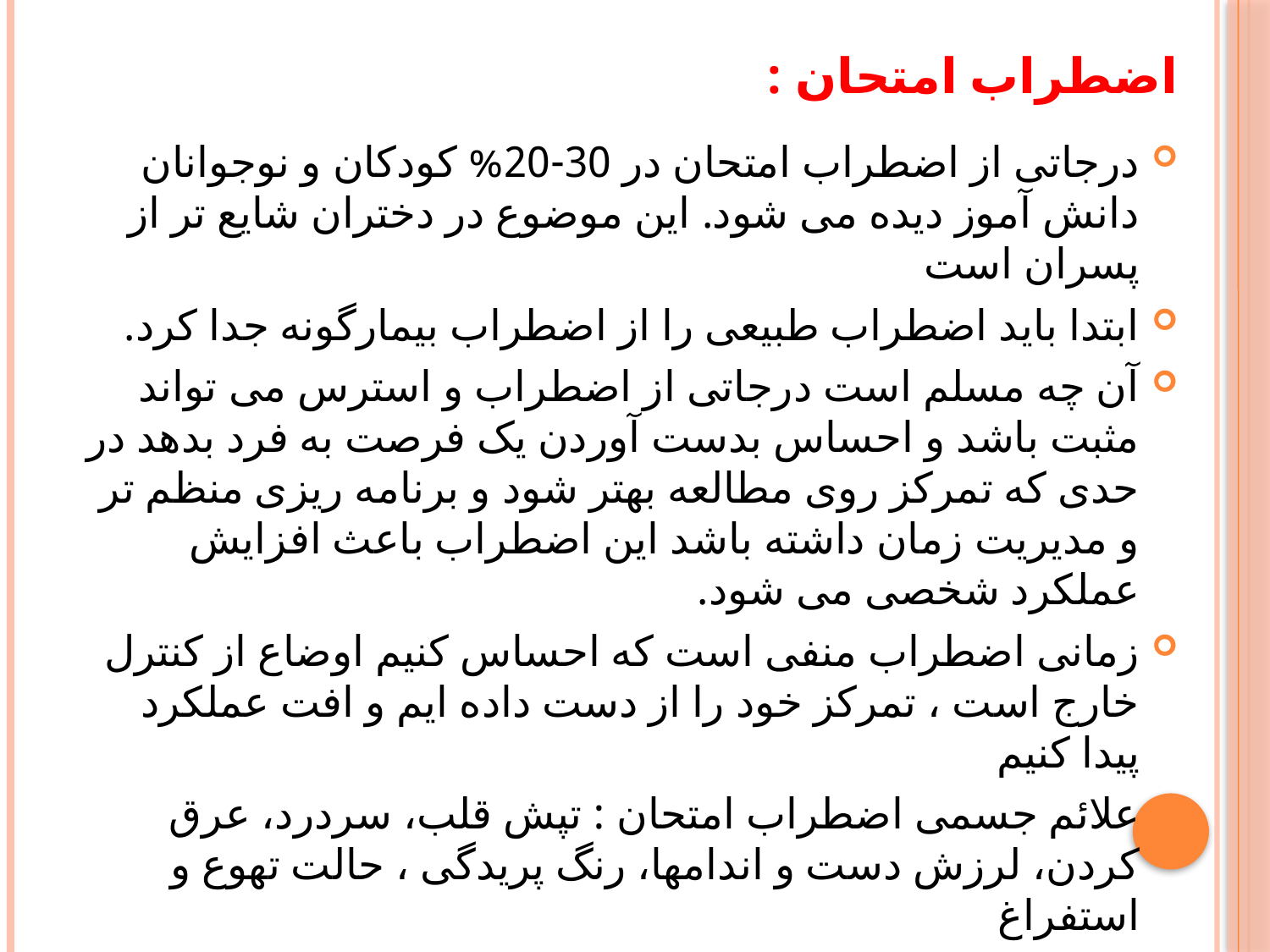

# اضطراب امتحان :
درجاتی از اضطراب امتحان در 30-20% کودکان و نوجوانان دانش آموز دیده می شود. این موضوع در دختران شایع تر از پسران است
ابتدا باید اضطراب طبیعی را از اضطراب بیمارگونه جدا کرد.
آن چه مسلم است درجاتی از اضطراب و استرس می تواند مثبت باشد و احساس بدست آوردن یک فرصت به فرد بدهد در حدی که تمرکز روی مطالعه بهتر شود و برنامه ریزی منظم تر و مدیریت زمان داشته باشد این اضطراب باعث افزایش عملکرد شخصی می شود.
زمانی اضطراب منفی است که احساس کنیم اوضاع از کنترل خارج است ، تمرکز خود را از دست داده ایم و افت عملکرد پیدا کنیم
علائم جسمی اضطراب امتحان : تپش قلب، سردرد، عرق کردن، لرزش دست و اندامها، رنگ پریدگی ، حالت تهوع و استفراغ
علائم فکری وشناختی: نگران شکست و ناکامی بودن، تحقیر و سرزنش خود، مقایسه ی خود با دیگران ، فراموش کردن مطالب خوانده شده